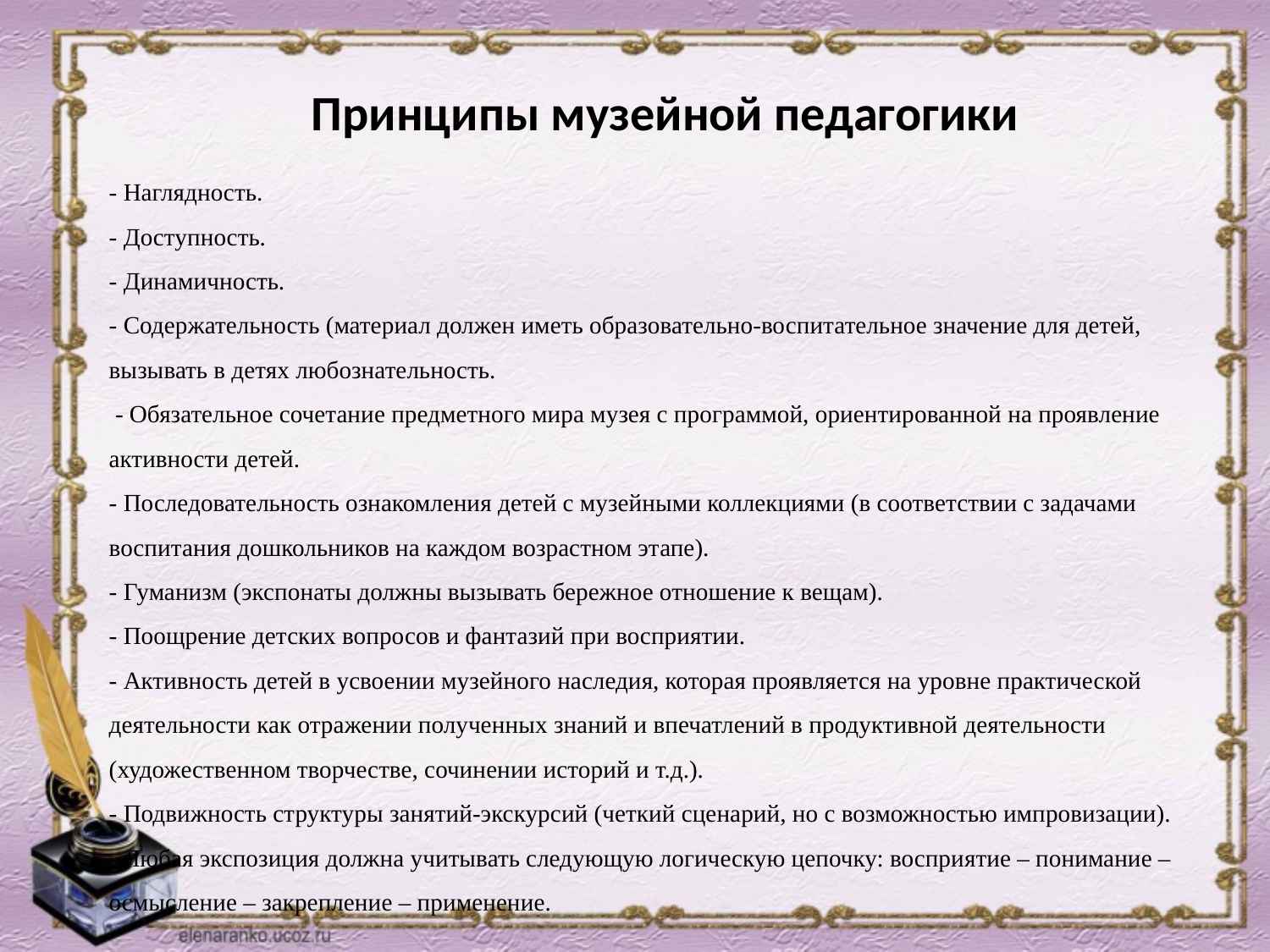

Принципы музейной педагогики
- Наглядность.
- Доступность.
- Динамичность.
- Содержательность (материал должен иметь образовательно-воспитательное значение для детей, вызывать в детях любознательность.
 - Обязательное сочетание предметного мира музея с программой, ориентированной на проявление активности детей.
- Последовательность ознакомления детей с музейными коллекциями (в соответствии с задачами воспитания дошкольников на каждом возрастном этапе).
- Гуманизм (экспонаты должны вызывать бережное отношение к вещам).
- Поощрение детских вопросов и фантазий при восприятии.
- Активность детей в усвоении музейного наследия, которая проявляется на уровне практической деятельности как отражении полученных знаний и впечатлений в продуктивной деятельности (художественном творчестве, сочинении историй и т.д.).
- Подвижность структуры занятий-экскурсий (четкий сценарий, но с возможностью импровизации).
- Любая экспозиция должна учитывать следующую логическую цепочку: восприятие – понимание – осмысление – закрепление – применение.